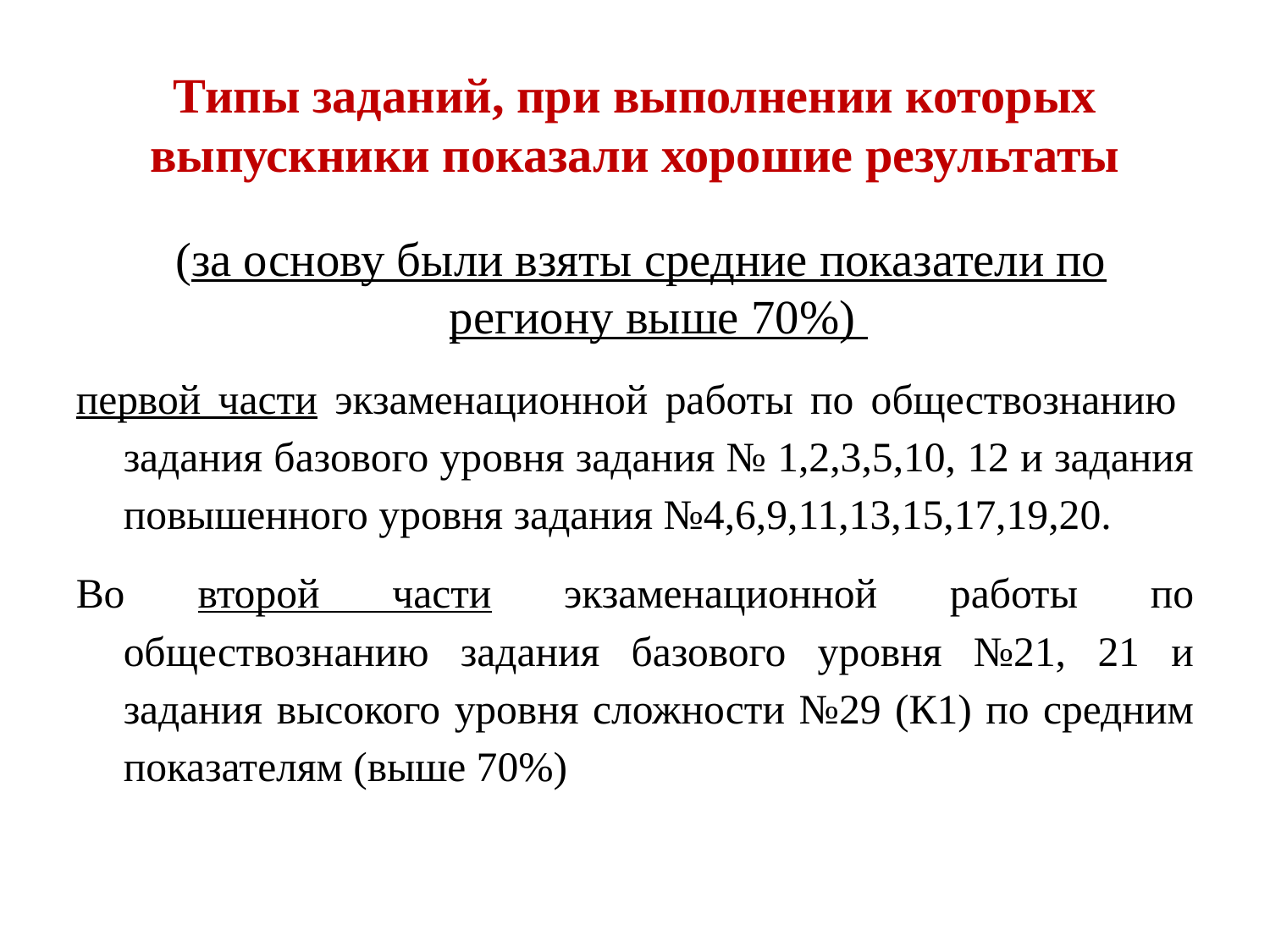

Типы заданий, при выполнении которых выпускники показали хорошие результаты
 (за основу были взяты средние показатели по региону выше 70%)
первой части экзаменационной работы по обществознанию  задания базового уровня задания № 1,2,3,5,10, 12 и задания повышенного уровня задания №4,6,9,11,13,15,17,19,20.
Во второй части экзаменационной работы по обществознанию задания базового уровня №21, 21 и задания высокого уровня сложности №29 (К1) по средним показателям (выше 70%)